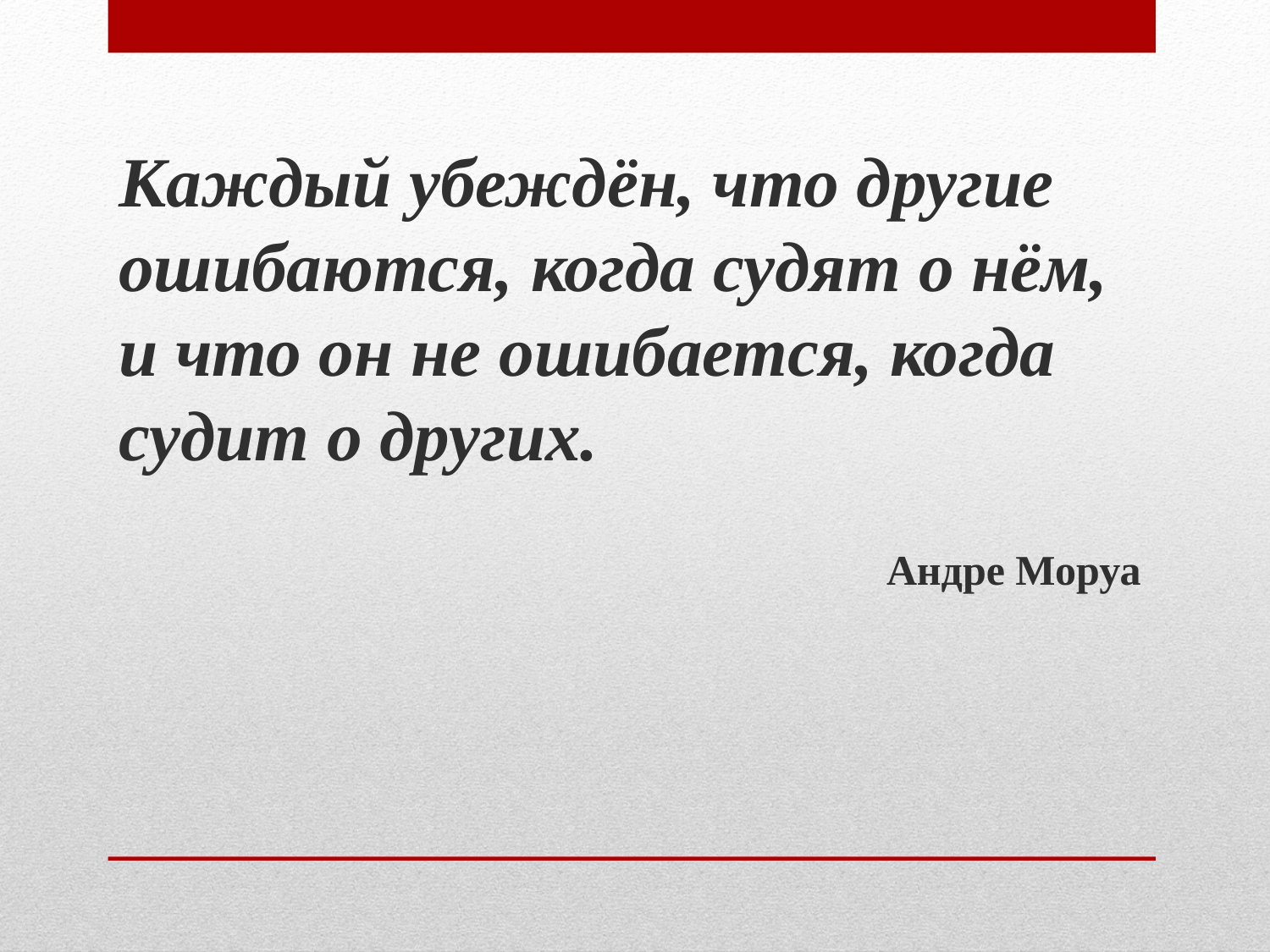

Каждый убеждён, что другие ошибаются, когда судят о нём, и что он не ошибается, когда судит о других.

Андре Моруа